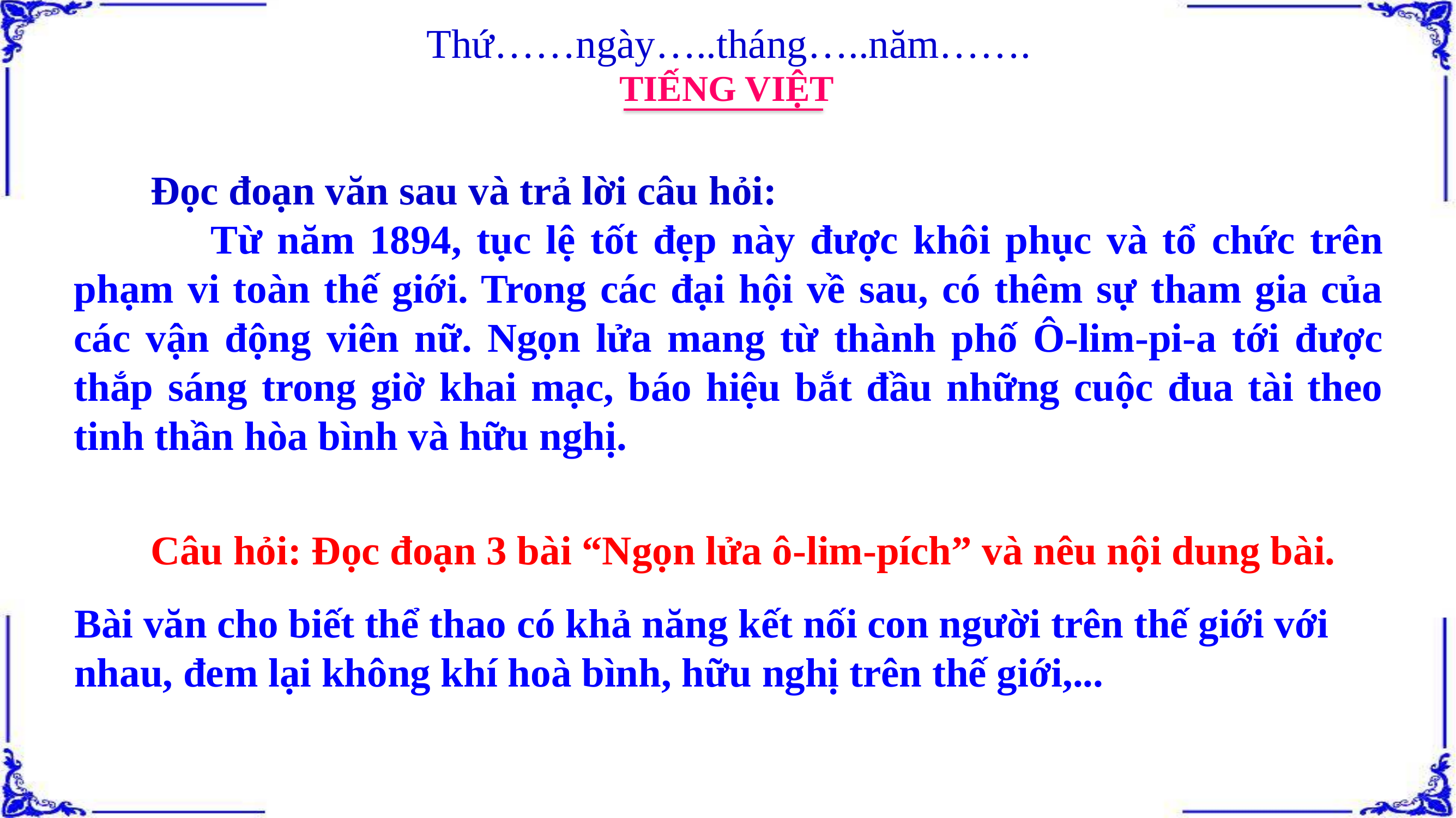

Thứ……ngày…..tháng…..năm…….
TIẾNG VIỆT
Đọc đoạn văn sau và trả lời câu hỏi:
    Từ năm 1894, tục lệ tốt đẹp này được khôi phục và tổ chức trên phạm vi toàn thế giới. Trong các đại hội về sau, có thêm sự tham gia của các vận động viên nữ. Ngọn lửa mang từ thành phố Ô-lim-pi-a tới được thắp sáng trong giờ khai mạc, báo hiệu bắt đầu những cuộc đua tài theo tinh thần hòa bình và hữu nghị.
Câu hỏi: Đọc đoạn 3 bài “Ngọn lửa ô-lim-pích” và nêu nội dung bài.
Bài văn cho biết thể thao có khả năng kết nối con người trên thế giới với nhau, đem lại không khí hoà bình, hữu nghị trên thế giới,...